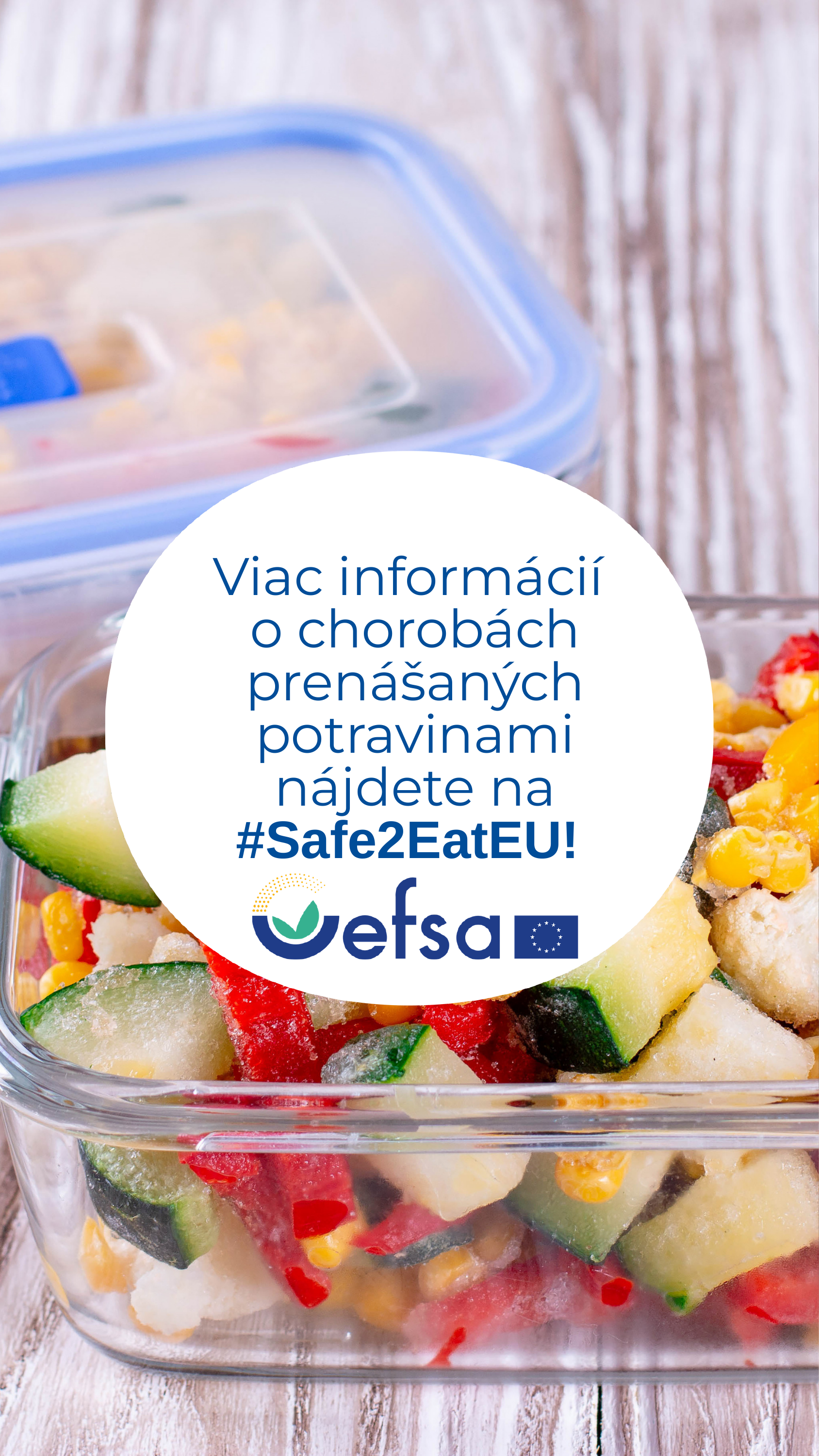

Viac informácií
o chorobách prenášaných potravinami nájdete na #Safe2EatEU!